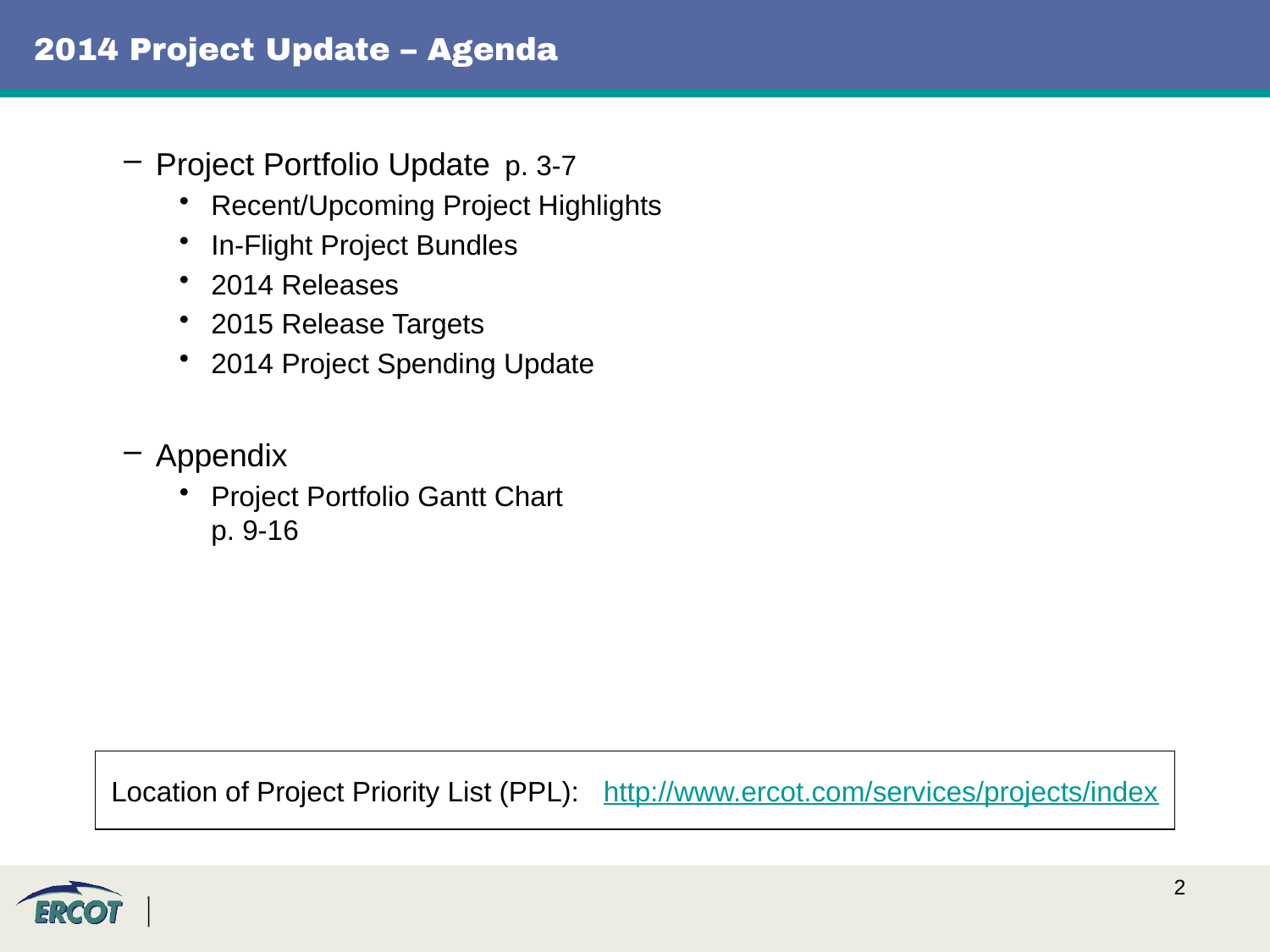

# 2014 Project Update – Agenda
Project Portfolio Update	p. 3-7
Recent/Upcoming Project Highlights
In-Flight Project Bundles
2014 Releases
2015 Release Targets
2014 Project Spending Update

Appendix
Project Portfolio Gantt Chart	p. 9-16

Location of Project Priority List (PPL):   http://www.ercot.com/services/projects/index